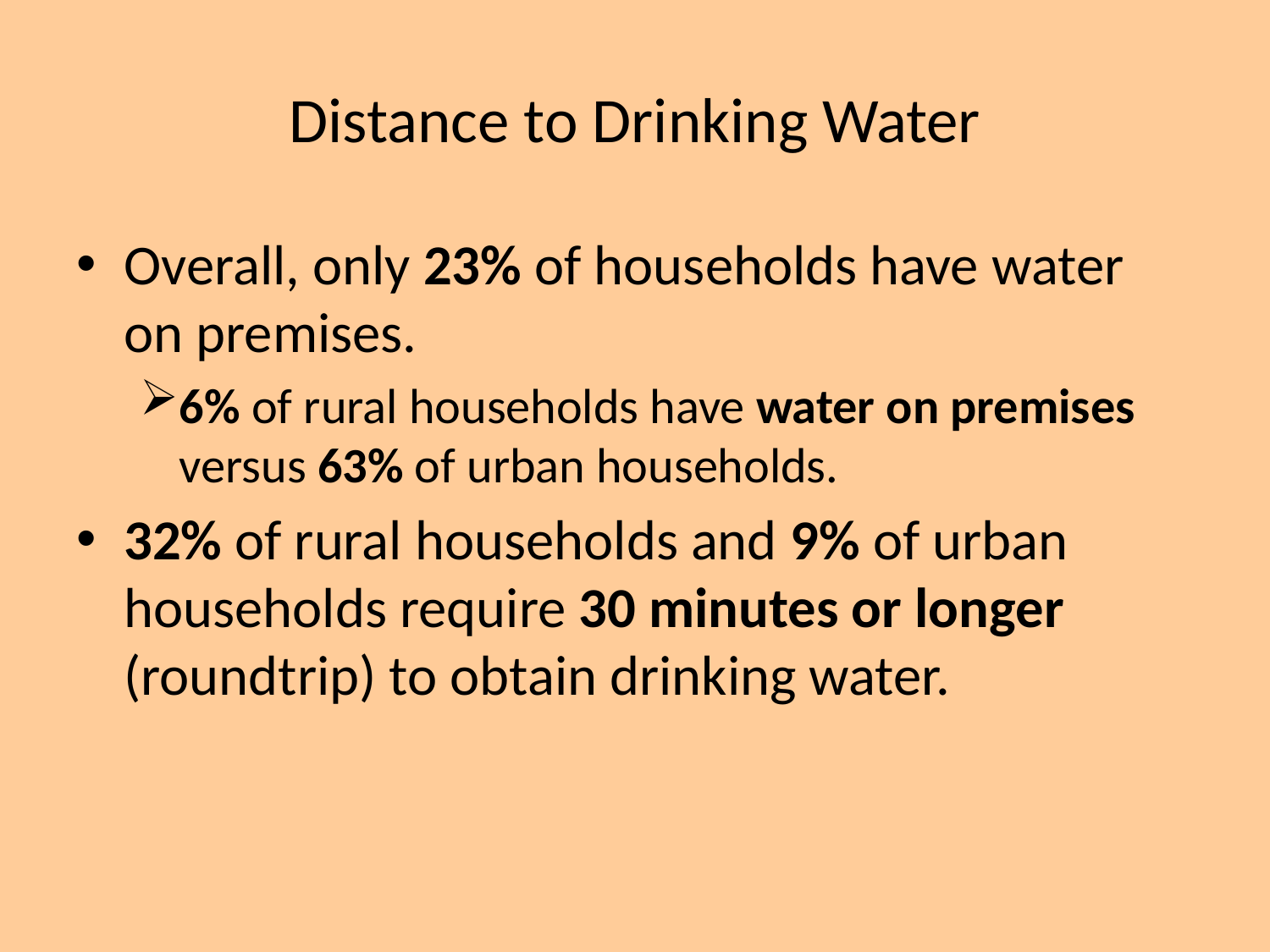

# Distance to Drinking Water
Overall, only 23% of households have water on premises.
6% of rural households have water on premises versus 63% of urban households.
32% of rural households and 9% of urban households require 30 minutes or longer (roundtrip) to obtain drinking water.